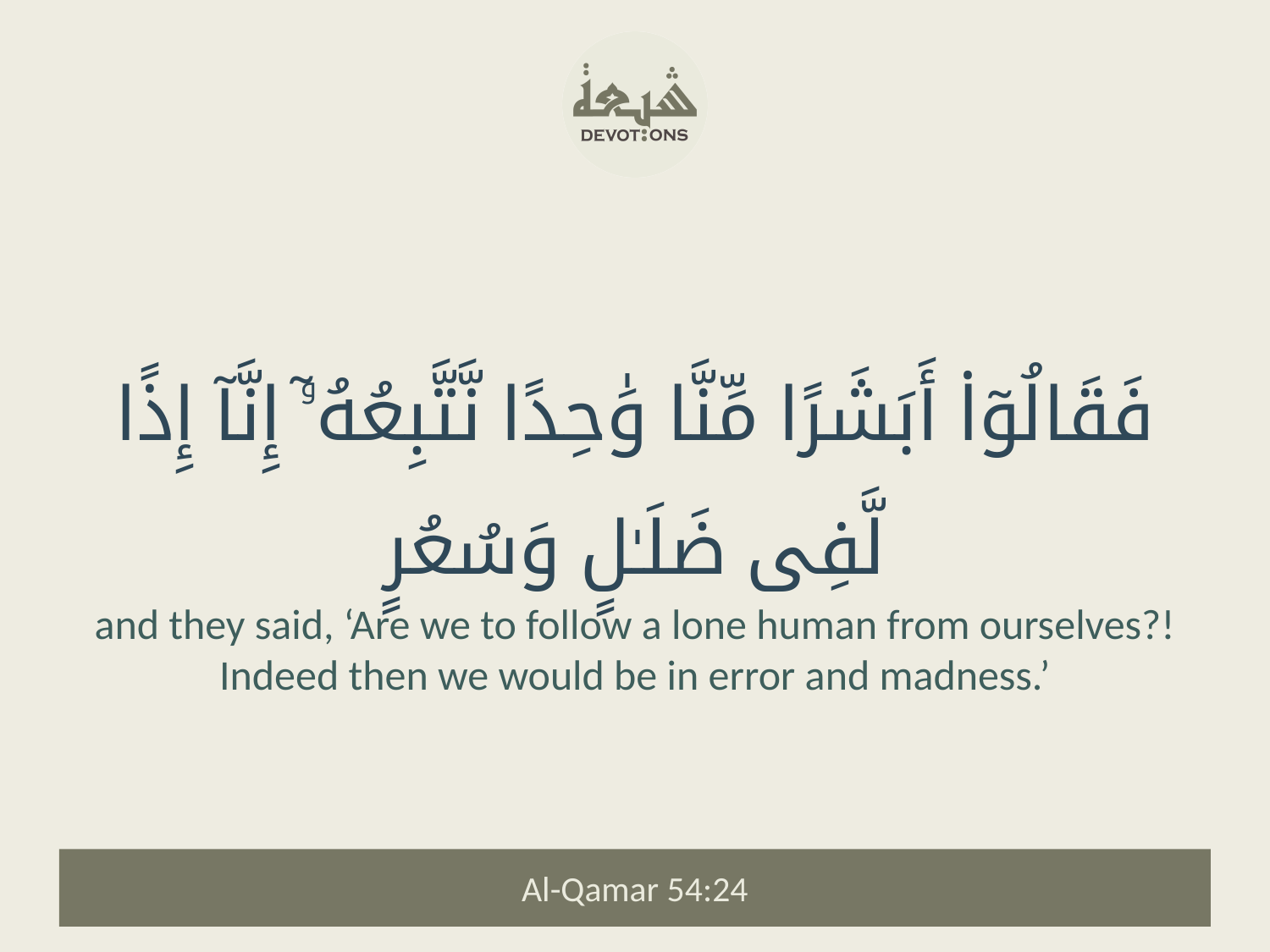

فَقَالُوٓا۟ أَبَشَرًا مِّنَّا وَٰحِدًا نَّتَّبِعُهُۥٓ إِنَّآ إِذًا لَّفِى ضَلَـٰلٍ وَسُعُرٍ
and they said, ‘Are we to follow a lone human from ourselves?! Indeed then we would be in error and madness.’
Al-Qamar 54:24